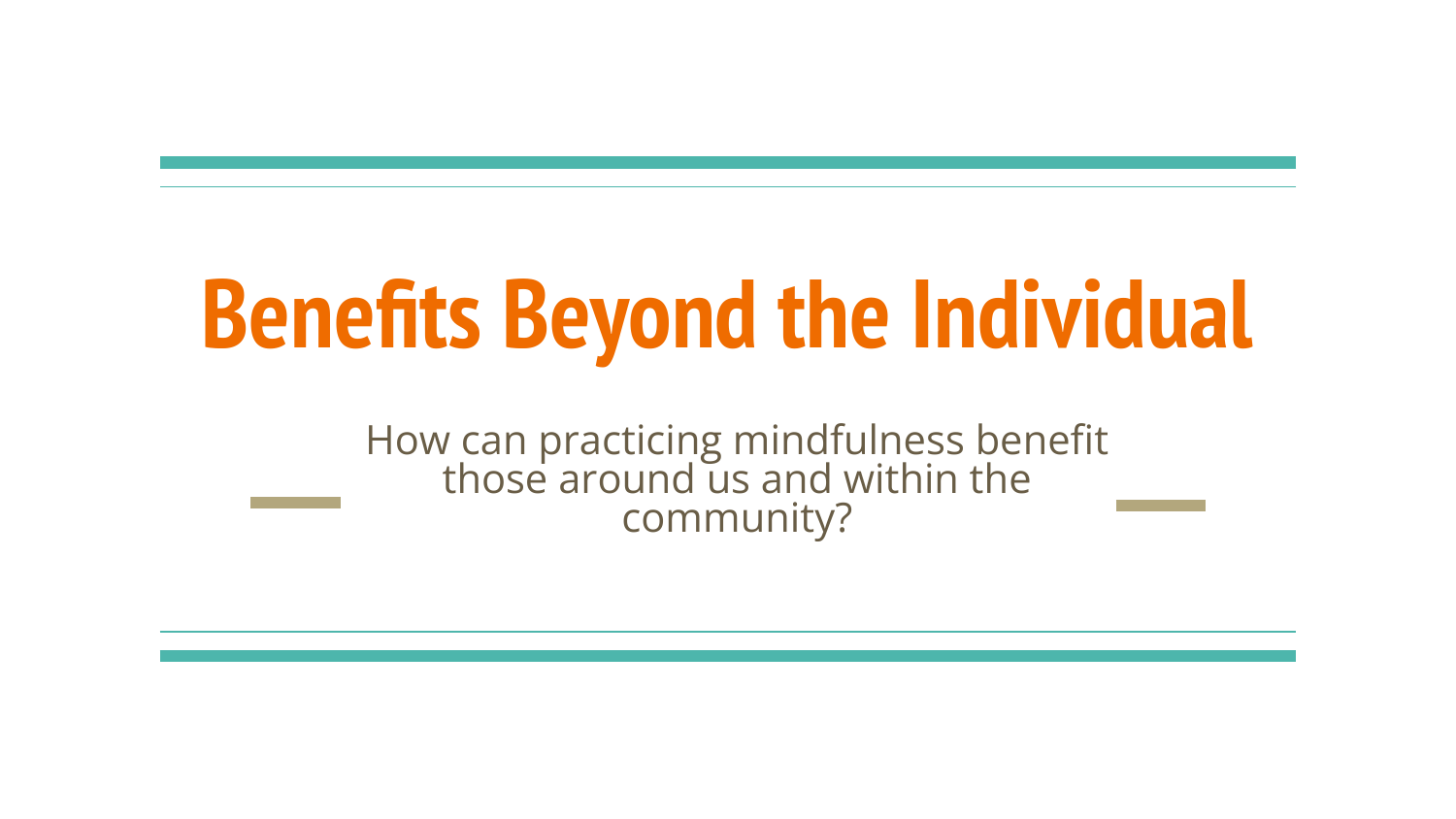

# Benefits Beyond the Individual
How can practicing mindfulness benefit those around us and within the community?